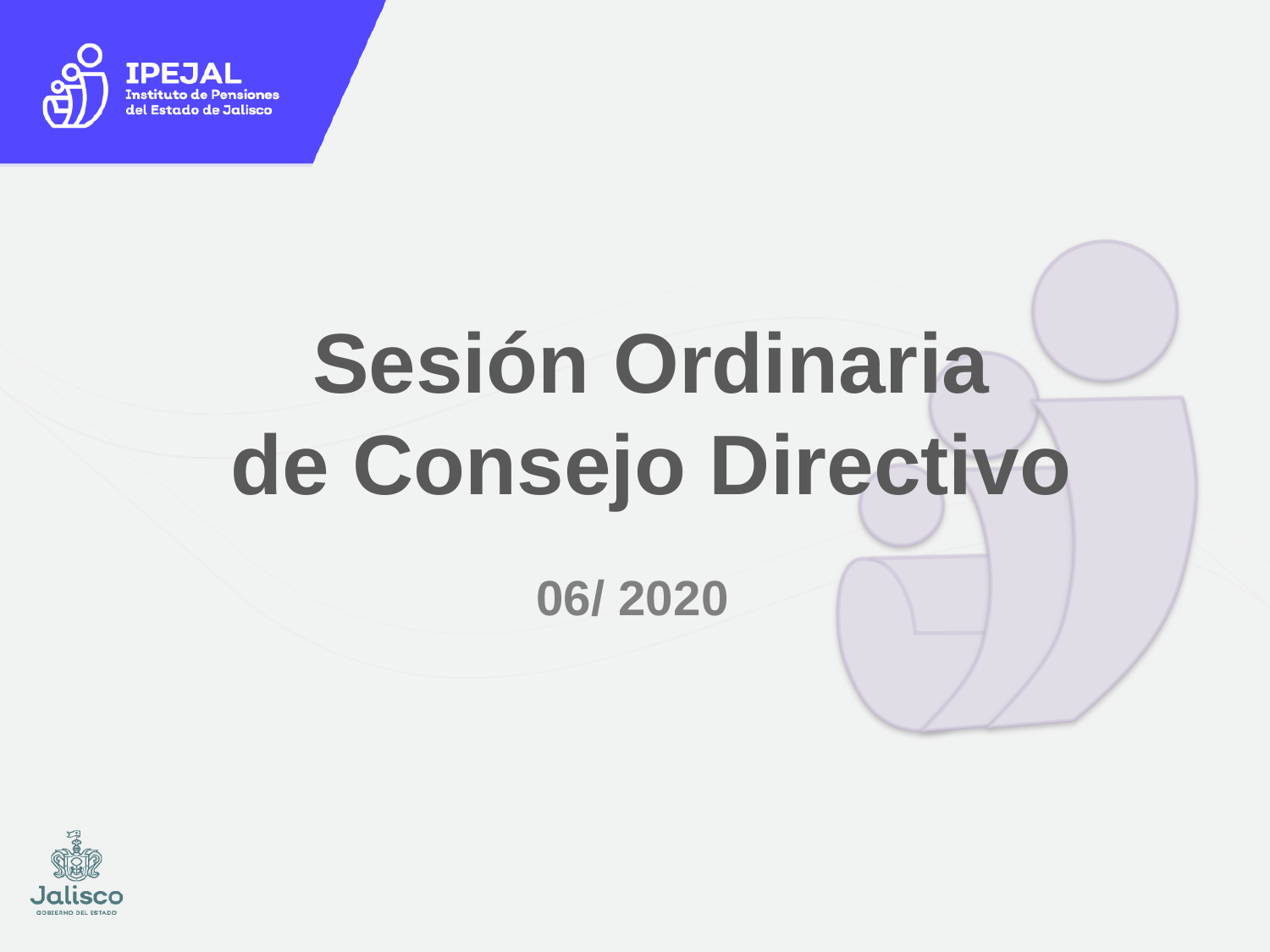

Sesión Ordinaria
de Consejo Directivo

06/ 2020